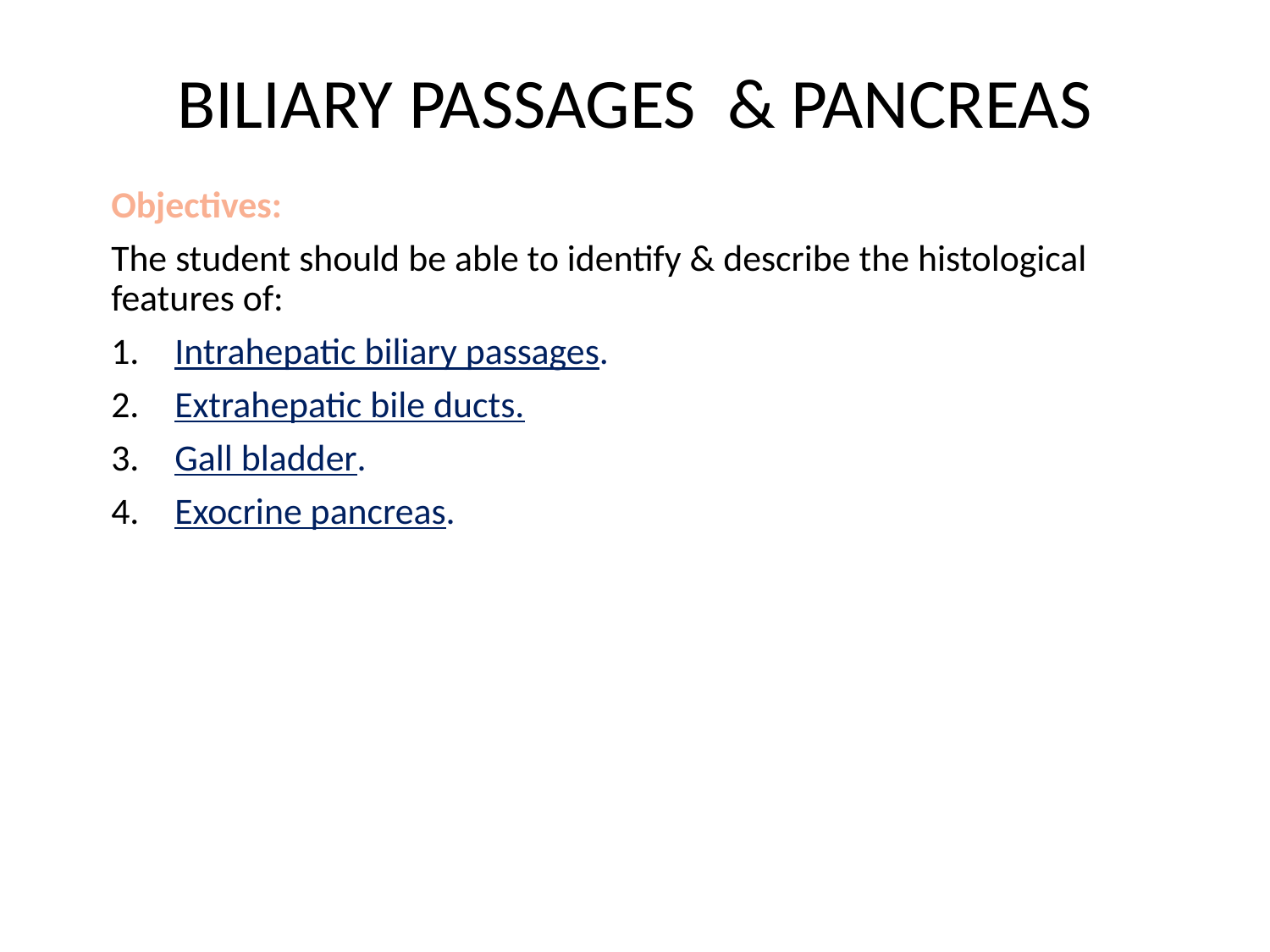

# BILIARY PASSAGES  & PANCREAS
Objectives:
The student should be able to identify & describe the histological features of:
Intrahepatic biliary passages.
Extrahepatic bile ducts.
Gall bladder.
Exocrine pancreas.